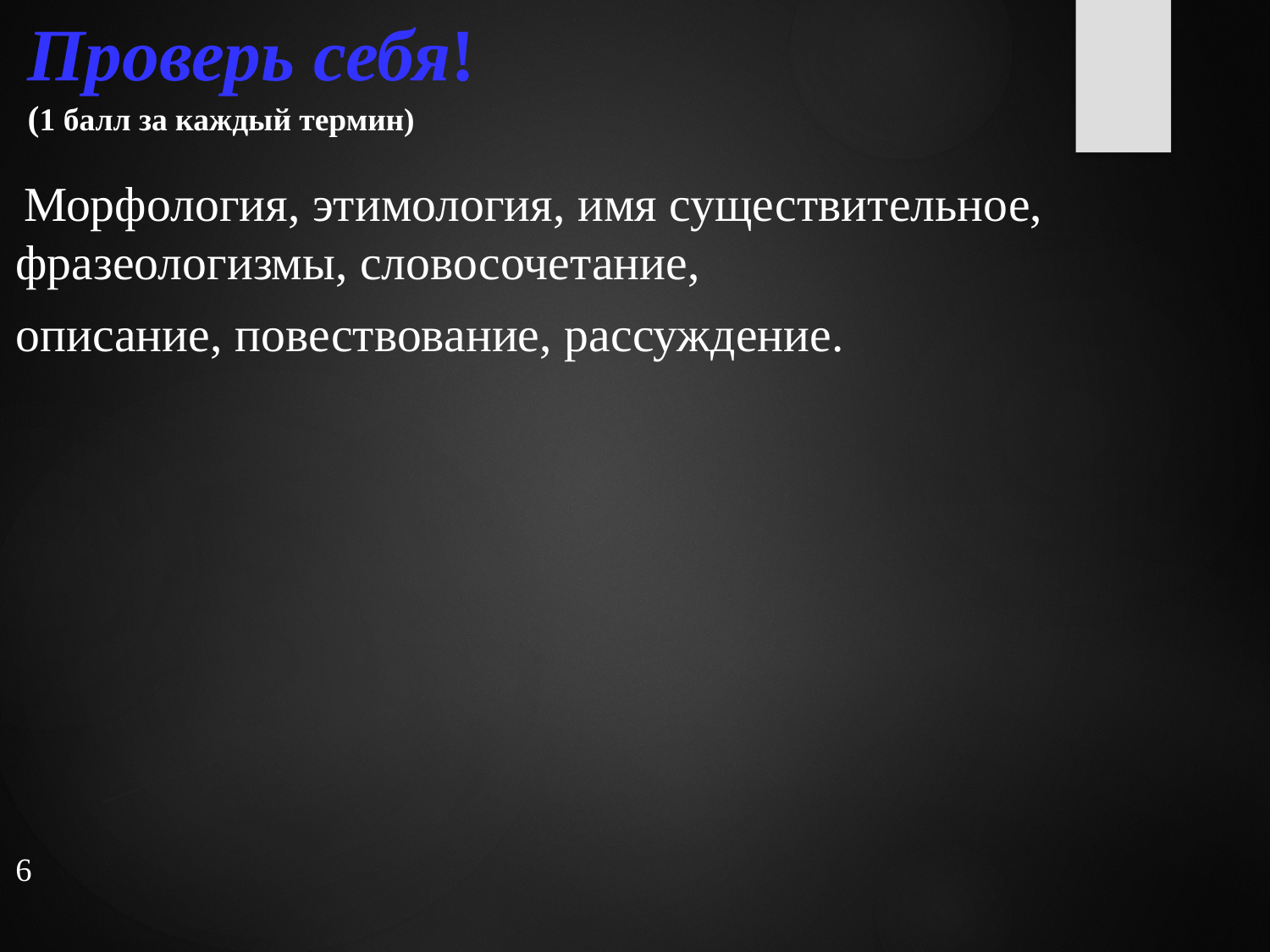

# Проверь себя! (1 балл за каждый термин)
 Морфология, этимология, имя существительное, фразеологизмы, словосочетание,
описание, повествование, рассуждение.

6